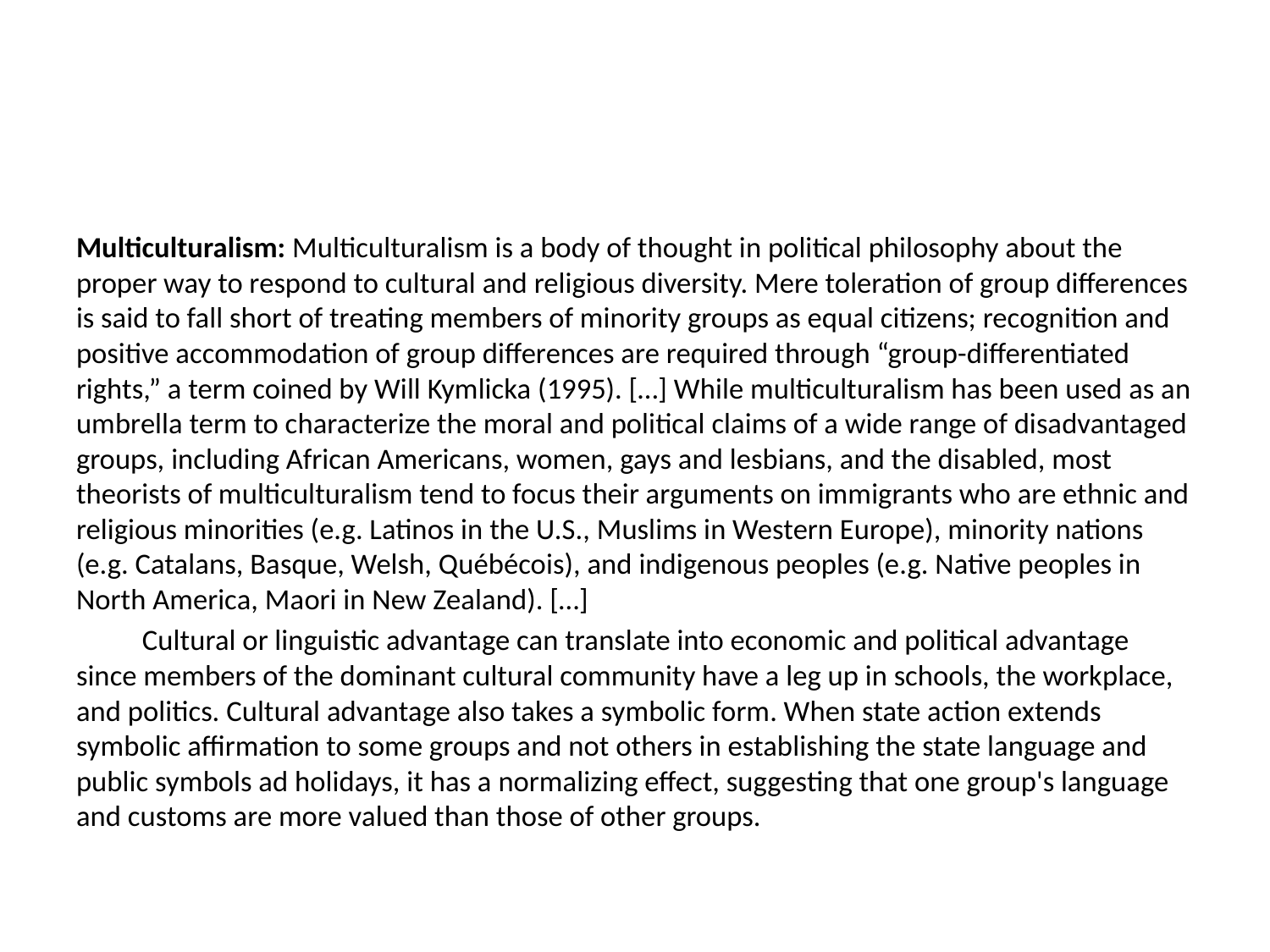

#
Multiculturalism: Multiculturalism is a body of thought in political philosophy about the proper way to respond to cultural and religious diversity. Mere toleration of group differences is said to fall short of treating members of minority groups as equal citizens; recognition and positive accommodation of group differences are required through “group-differentiated rights,” a term coined by Will Kymlicka (1995). […] While multiculturalism has been used as an umbrella term to characterize the moral and political claims of a wide range of disadvantaged groups, including African Americans, women, gays and lesbians, and the disabled, most theorists of multiculturalism tend to focus their arguments on immigrants who are ethnic and religious minorities (e.g. Latinos in the U.S., Muslims in Western Europe), minority nations (e.g. Catalans, Basque, Welsh, Québécois), and indigenous peoples (e.g. Native peoples in North America, Maori in New Zealand). […]
	Cultural or linguistic advantage can translate into economic and political advantage since members of the dominant cultural community have a leg up in schools, the workplace, and politics. Cultural advantage also takes a symbolic form. When state action extends symbolic affirmation to some groups and not others in establishing the state language and public symbols ad holidays, it has a normalizing effect, suggesting that one group's language and customs are more valued than those of other groups.